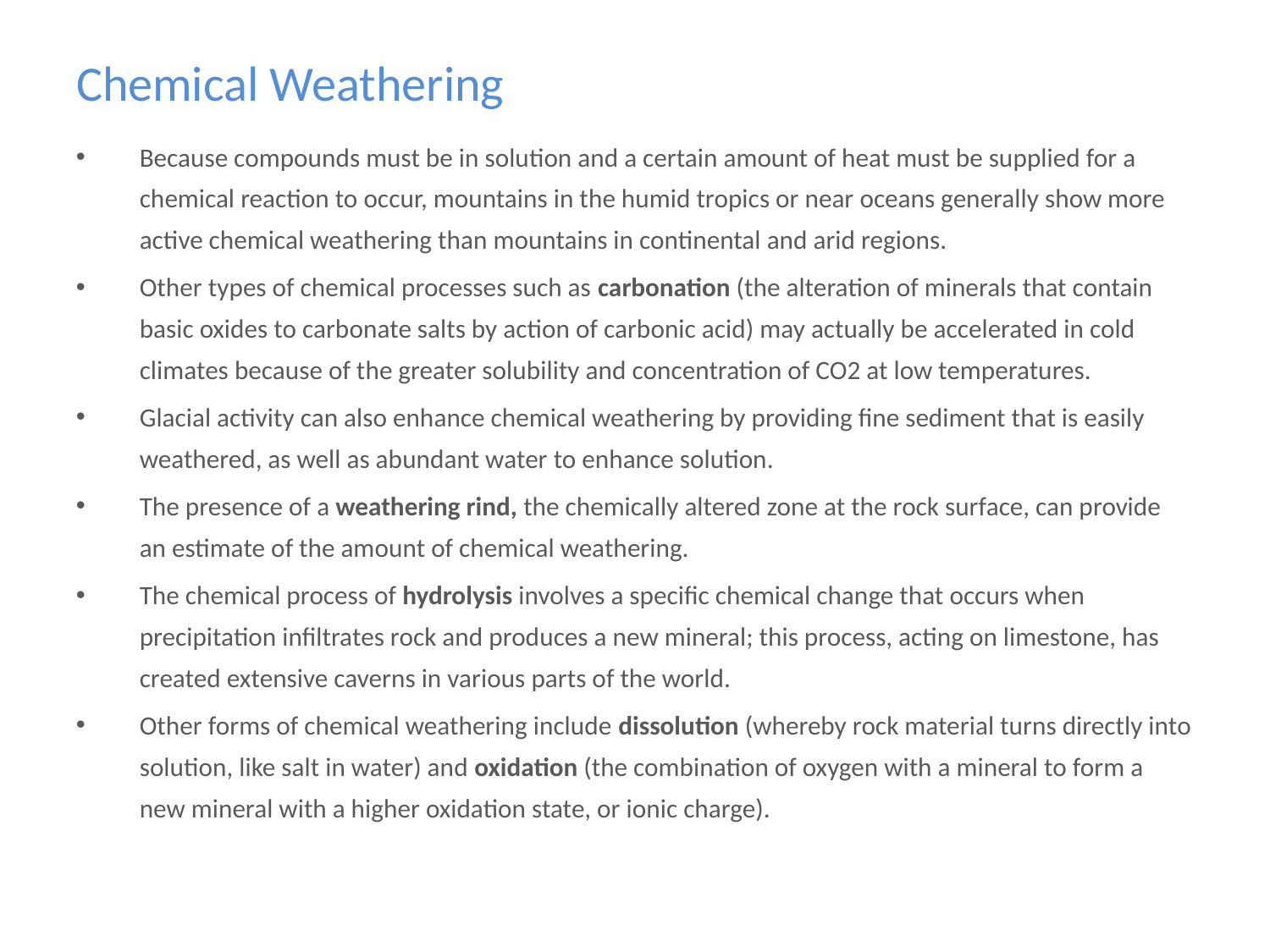

# Chemical Weathering

Because compounds must be in solution and a certain amount of heat must be supplied for a chemical reaction to occur, mountains in the humid tropics or near oceans generally show more active chemical weathering than mountains in continental and arid regions.
Other types of chemical processes such as carbonation (the alteration of minerals that contain basic oxides to carbonate salts by action of carbonic acid) may actually be accelerated in cold climates because of the greater solubility and concentration of CO2 at low temperatures.
Glacial activity can also enhance chemical weathering by providing fine sediment that is easily weathered, as well as abundant water to enhance solution.
The presence of a weathering rind, the chemically altered zone at the rock surface, can provide an estimate of the amount of chemical weathering.
The chemical process of hydrolysis involves a specific chemical change that occurs when precipitation infiltrates rock and produces a new mineral; this process, acting on limestone, has created extensive caverns in various parts of the world.
Other forms of chemical weathering include dissolution (whereby rock material turns directly into solution, like salt in water) and oxidation (the combination of oxygen with a mineral to form a new mineral with a higher oxidation state, or ionic charge).